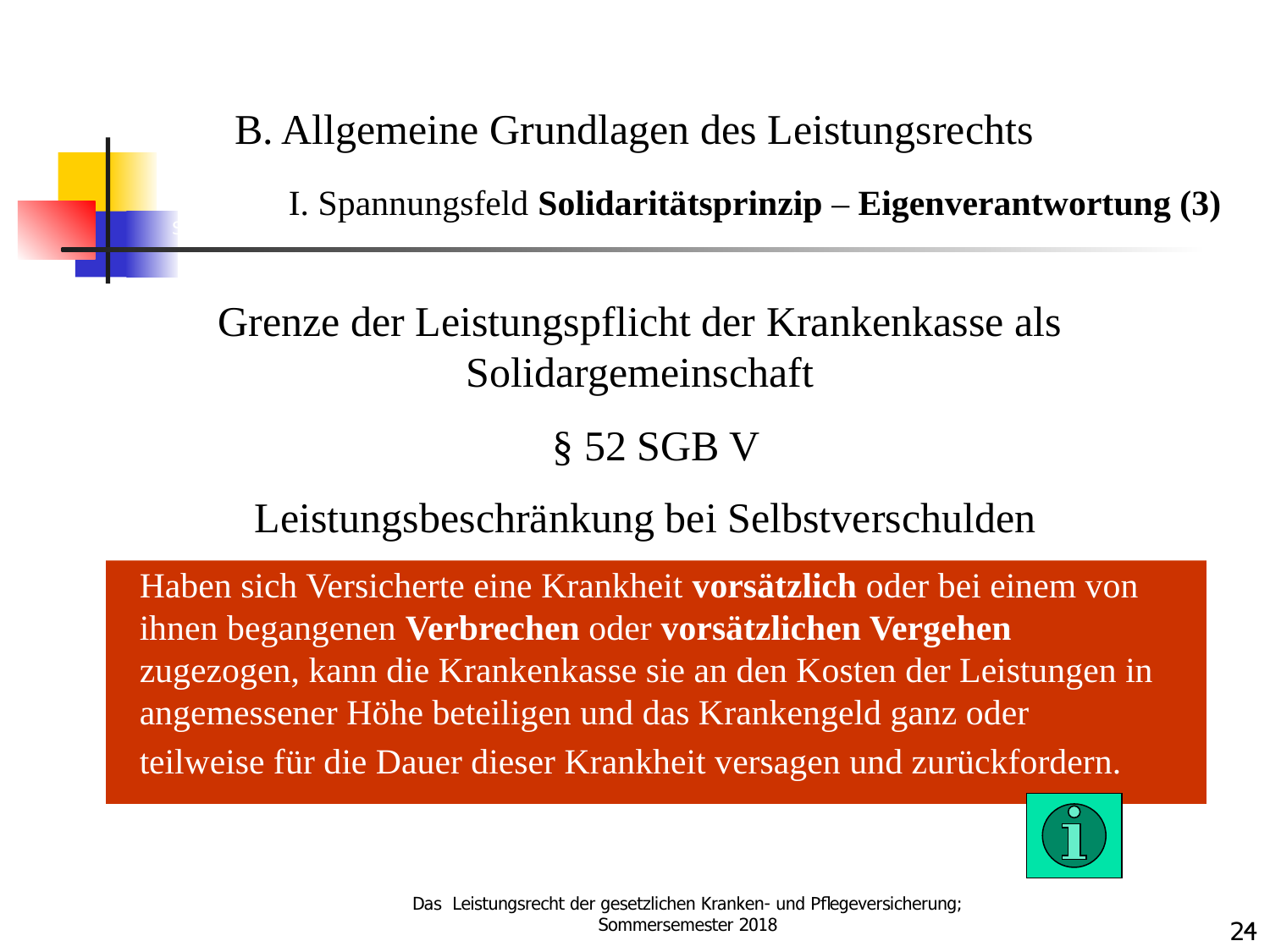

Spannungsfeld 3
B. Allgemeine Grundlagen des Leistungsrechts
	I. Spannungsfeld Solidaritätsprinzip – Eigenverantwortung (3)
Grenze der Leistungspflicht der Krankenkasse als Solidargemeinschaft
 § 52 SGB V
Leistungsbeschränkung bei Selbstverschulden
Haben sich Versicherte eine Krankheit vorsätzlich oder bei einem von ihnen begangenen Verbrechen oder vorsätzlichen Vergehen zugezogen, kann die Krankenkasse sie an den Kosten der Leistungen in angemessener Höhe beteiligen und das Krankengeld ganz oder teilweise für die Dauer dieser Krankheit versagen und zurückfordern.

Das  Leistungsrecht der gesetzlichen Kranken- und Pflegeversicherung; Sommersemester 2018
24